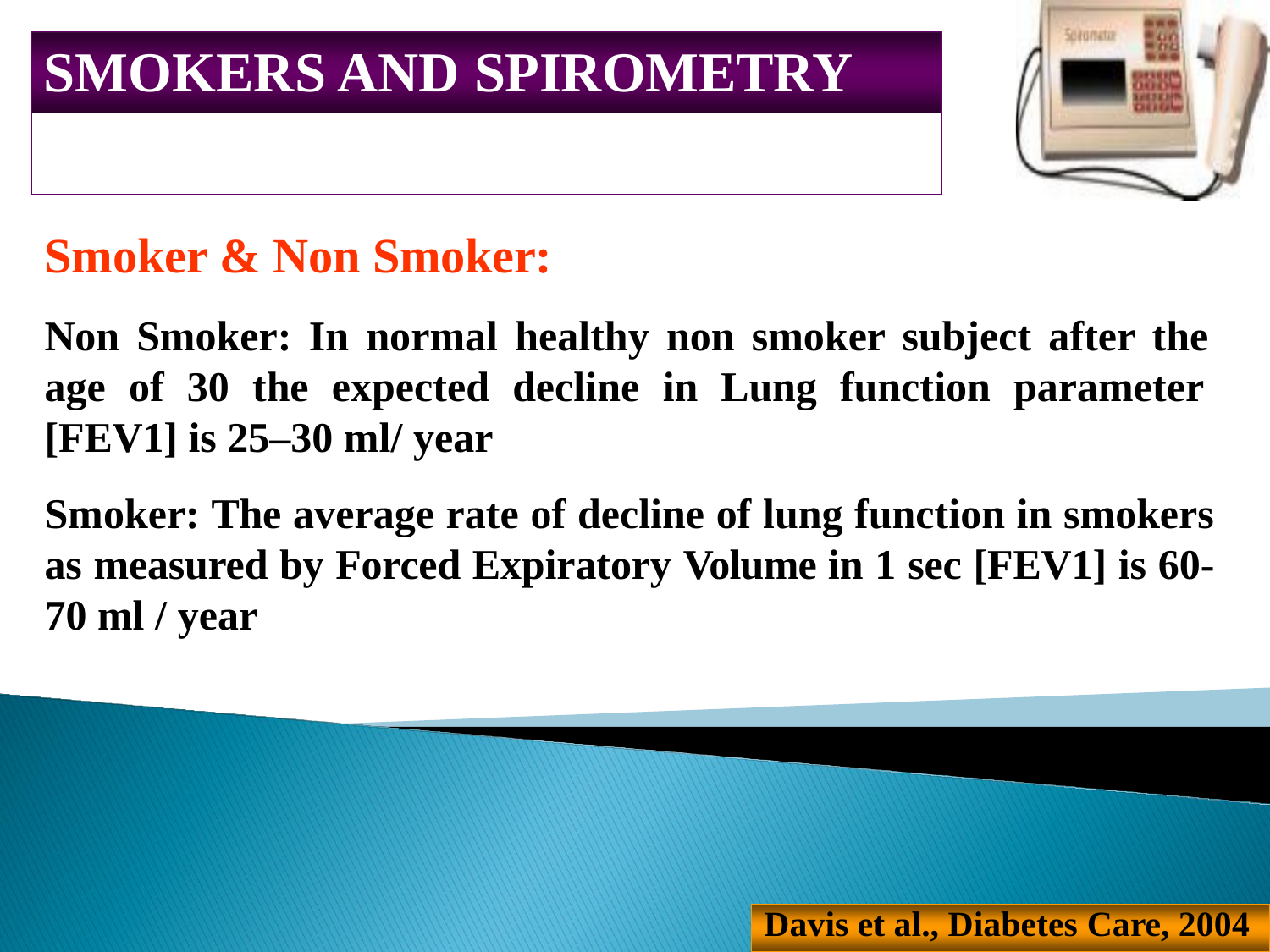

# SMOKERS AND SPIROMETRY
Smoker & Non Smoker:
Non Smoker: In normal healthy non smoker subject after the  age of 30 the expected decline in Lung function parameter  [FEV1] is 25–30 ml/ year
Smoker: The average rate of decline of lung function in smokers  as measured by Forced Expiratory Volume in 1 sec [FEV1] is 60-  70 ml / year
Davis et al., Diabetes Care, 2004